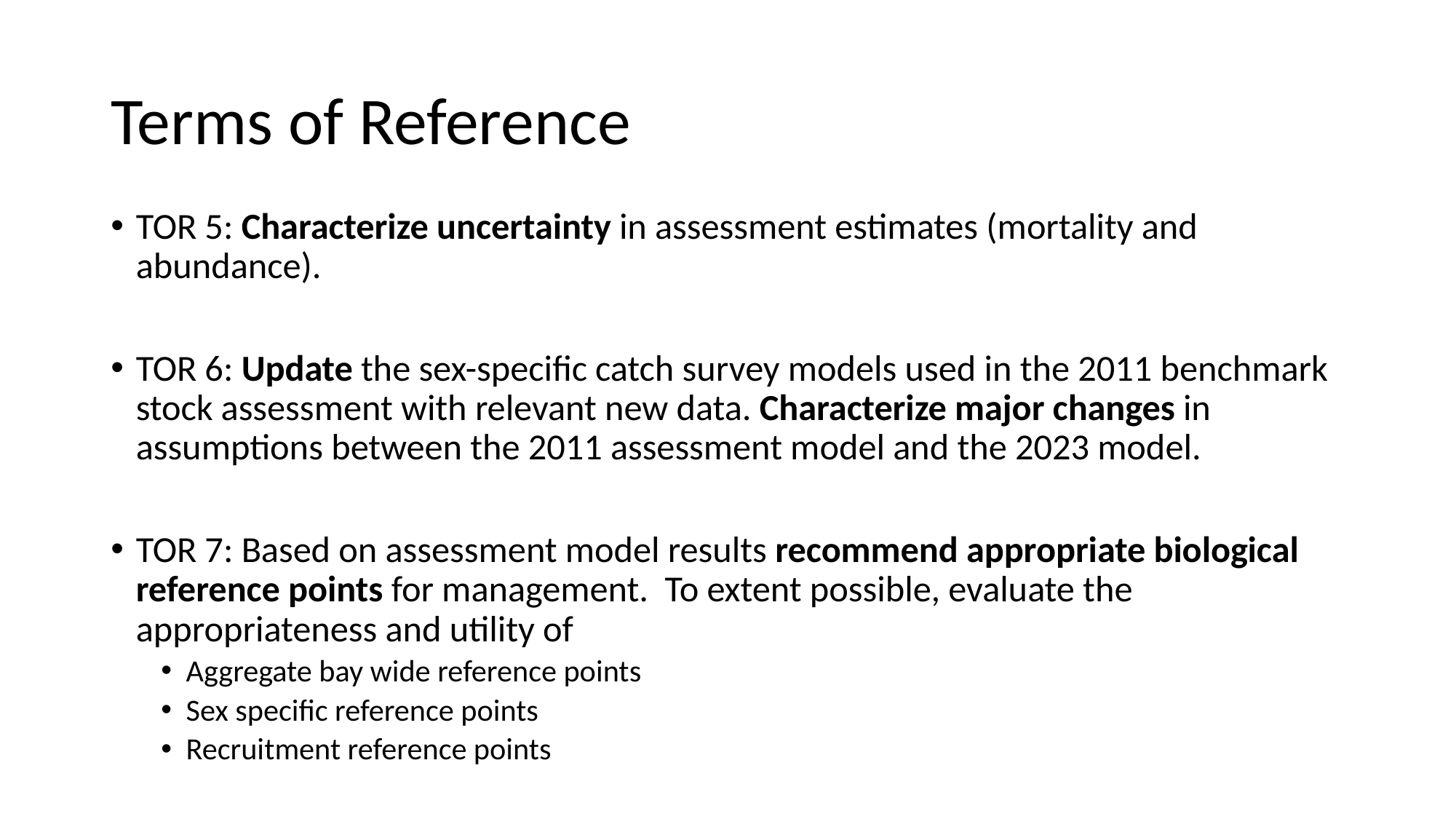

# Terms of Reference
TOR 5: Characterize uncertainty in assessment estimates (mortality and abundance).

TOR 6: Update the sex-specific catch survey models used in the 2011 benchmark stock assessment with relevant new data. Characterize major changes in assumptions between the 2011 assessment model and the 2023 model.

TOR 7: Based on assessment model results recommend appropriate biological reference points for management.  To extent possible, evaluate the appropriateness and utility of
Aggregate bay wide reference points
Sex specific reference points
Recruitment reference points